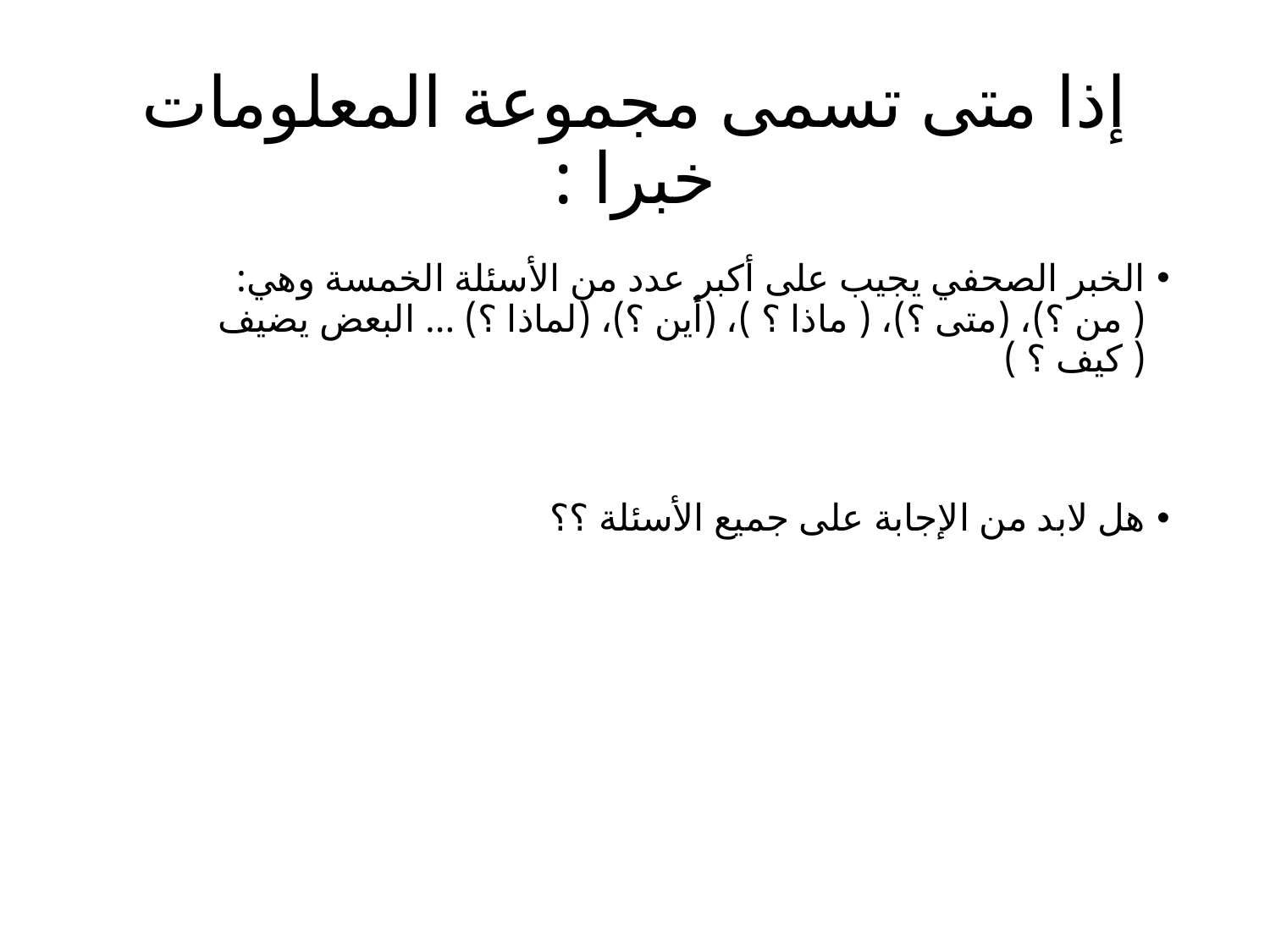

# إذا متى تسمى مجموعة المعلومات خبرا :
الخبر الصحفي يجيب على أكبر عدد من الأسئلة الخمسة وهي: 
( من ؟)، (متى ؟)، ( ماذا ؟ )، (أين ؟)، (لماذا ؟) ... البعض يضيف ( كيف ؟ )

هل لابد من الإجابة على جميع الأسئلة ؟؟